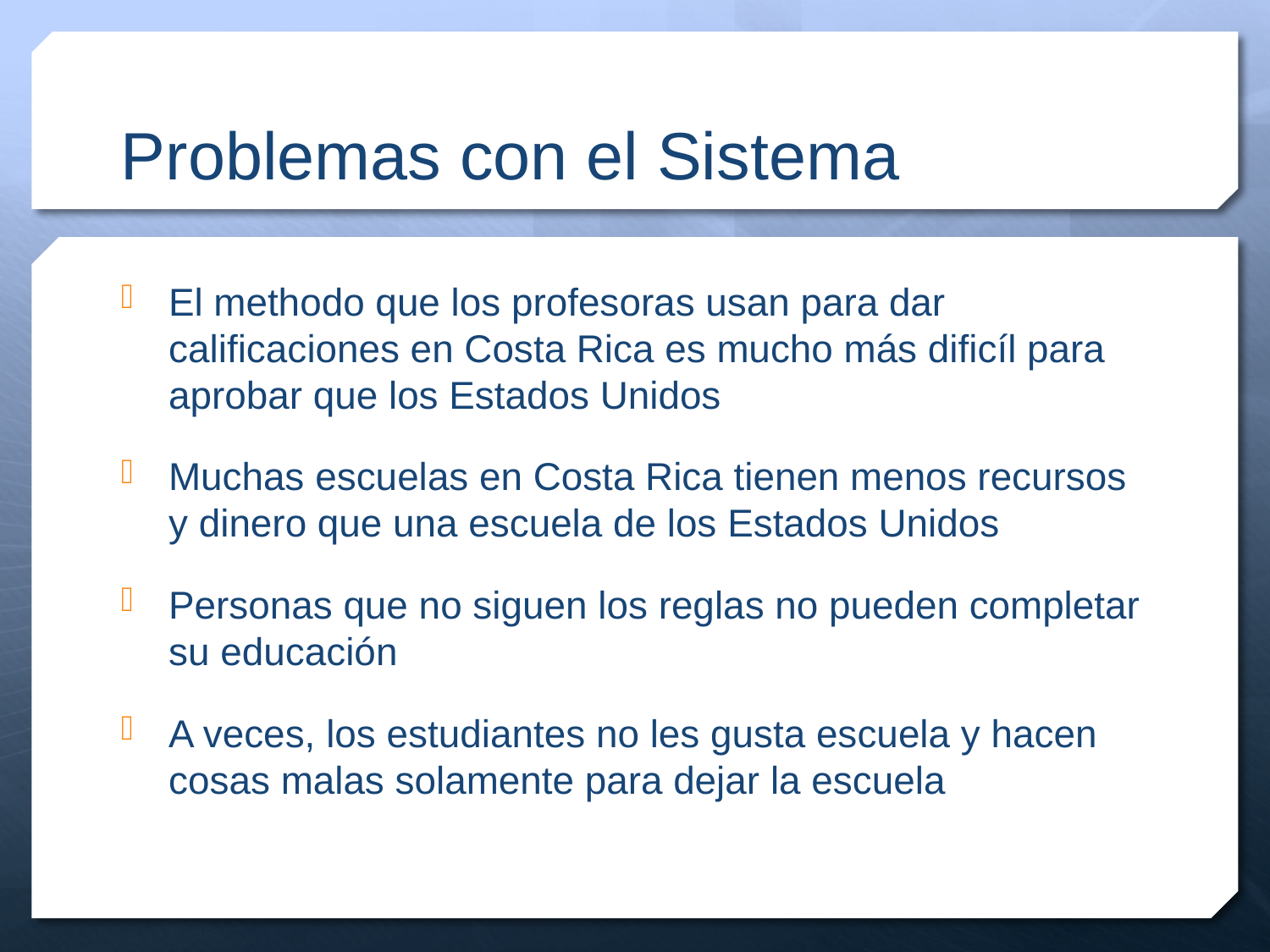

# Problemas con el Sistema
El methodo que los profesoras usan para dar calificaciones en Costa Rica es mucho más dificíl para aprobar que los Estados Unidos
Muchas escuelas en Costa Rica tienen menos recursos y dinero que una escuela de los Estados Unidos
Personas que no siguen los reglas no pueden completar su educación
A veces, los estudiantes no les gusta escuela y hacen cosas malas solamente para dejar la escuela